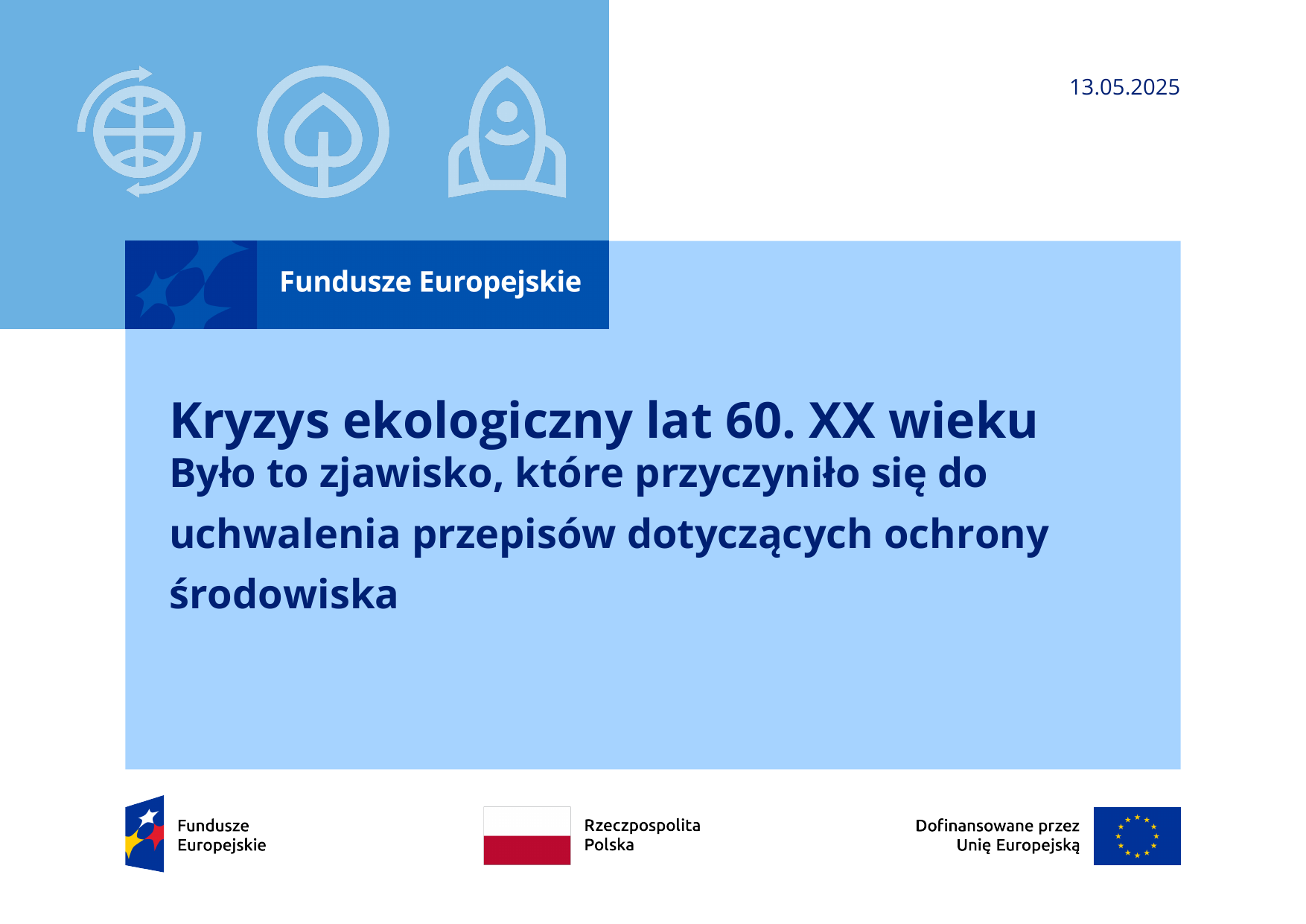

13.05.2025
# Kryzys ekologiczny lat 60. XX wieku
Było to zjawisko, które przyczyniło się do uchwalenia przepisów dotyczących ochrony środowiska